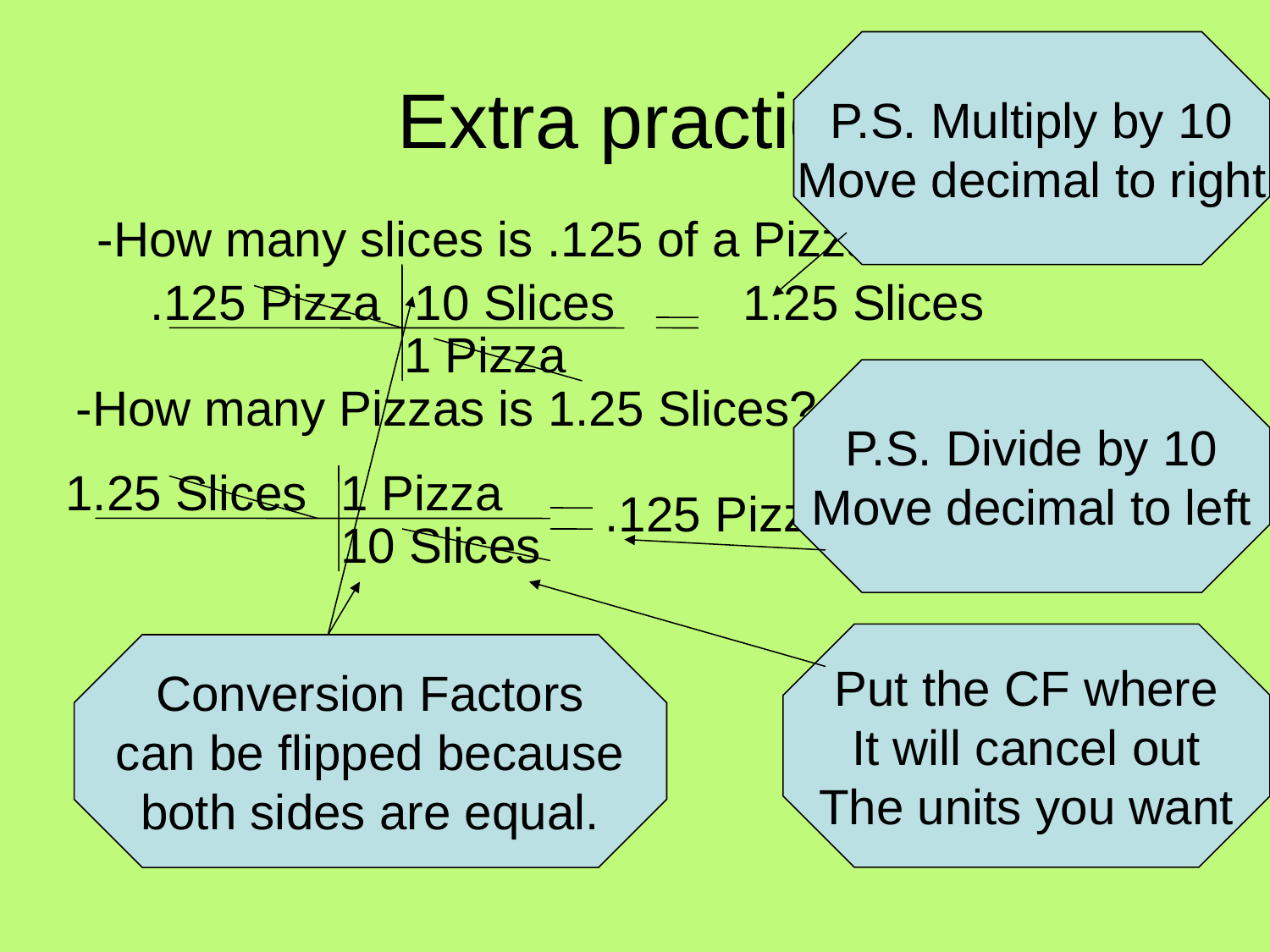

P.S. Multiply by 10
Move decimal to right
# Extra practice
-How many slices is .125 of a Pizza?

.125 Pizza

10 Slices
1.25 Slices

1 Pizza

P.S. Divide by 10
Move decimal to left
-How many Pizzas is 1.25 Slices?
1.25 Slices
1 Pizza

.125 Pizzas
10 Slices

Put the CF where
It will cancel out
The units you want
Conversion Factors
can be flipped because
both sides are equal.